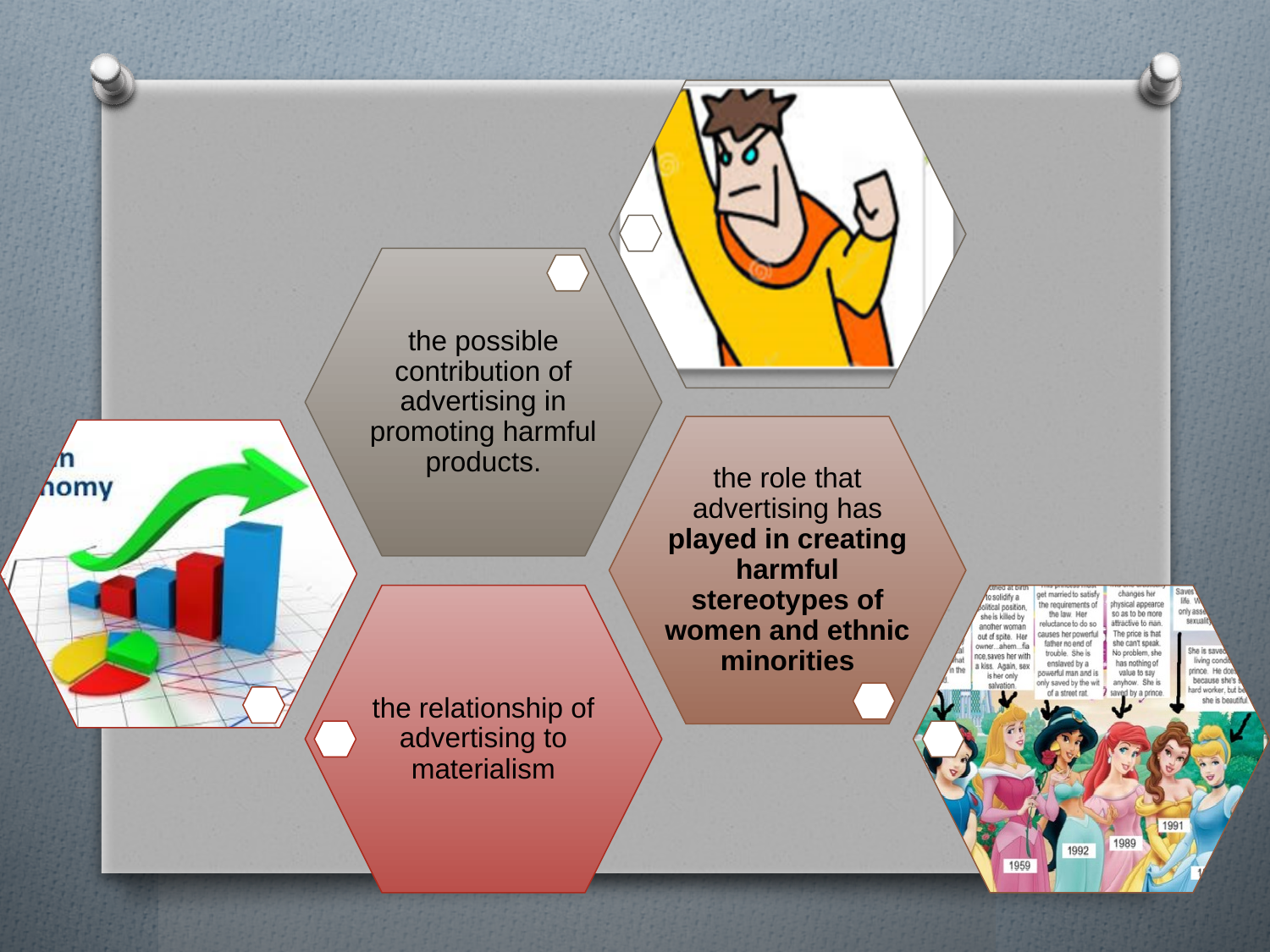

the relationship of advertising to materialism
the role that advertising has played in creating harmful stereotypes of women and ethnic minorities
the possible contribution of advertising in promoting harmful products.